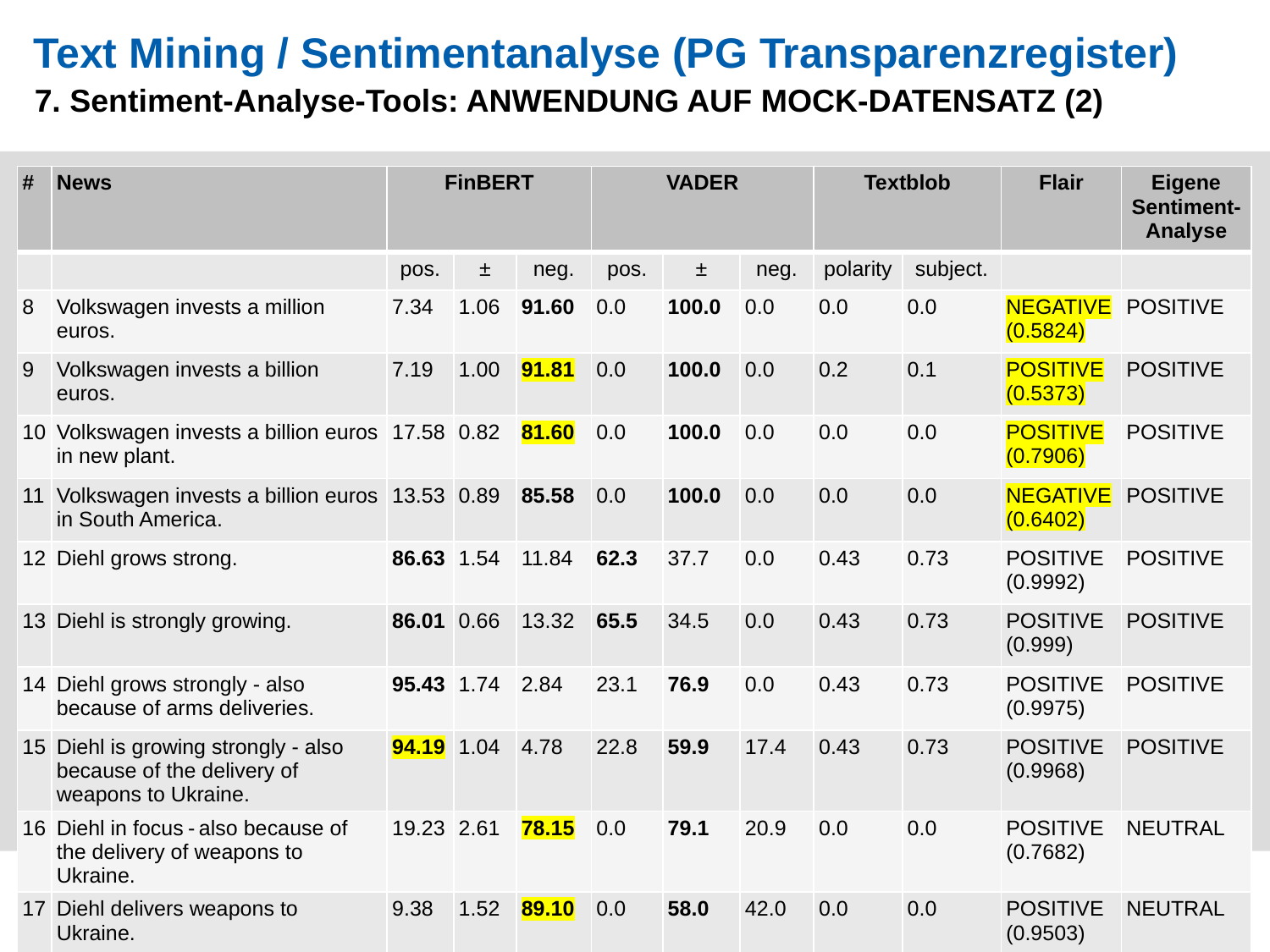

# Text Mining / Sentimentanalyse (PG Transparenzregister)
7. Sentiment-Analyse-Tools: ANWENDUNG AUF MOCK-DATENSATZ (2)
| # | News | FinBERT |  |  | VADER |  |  | Textblob | Textblob | Flair | Eigene Sentiment-Analyse |
| --- | --- | --- | --- | --- | --- | --- | --- | --- | --- | --- | --- |
|  |  | pos. | ± | neg. | pos. | ± | neg. | polarity | subject. |  |  |
| 8 | Volkswagen invests a million euros. | 7.34 | 1.06 | 91.60 | 0.0 | 100.0 | 0.0 | 0.0 | 0.0 | NEGATIVE (0.5824) | POSITIVE |
| 9 | Volkswagen invests a billion euros. | 7.19 | 1.00 | 91.81 | 0.0 | 100.0 | 0.0 | 0.2 | 0.1 | POSITIVE (0.5373) | POSITIVE |
| 10 | Volkswagen invests a billion euros in new plant. | 17.58 | 0.82 | 81.60 | 0.0 | 100.0 | 0.0 | 0.0 | 0.0 | POSITIVE (0.7906) | POSITIVE |
| 11 | Volkswagen invests a billion euros in South America. | 13.53 | 0.89 | 85.58 | 0.0 | 100.0 | 0.0 | 0.0 | 0.0 | NEGATIVE (0.6402) | POSITIVE |
| 12 | Diehl grows strong. | 86.63 | 1.54 | 11.84 | 62.3 | 37.7 | 0.0 | 0.43 | 0.73 | POSITIVE (0.9992) | POSITIVE |
| 13 | Diehl is strongly growing. | 86.01 | 0.66 | 13.32 | 65.5 | 34.5 | 0.0 | 0.43 | 0.73 | POSITIVE (0.999) | POSITIVE |
| 14 | Diehl grows strongly - also because of arms deliveries. | 95.43 | 1.74 | 2.84 | 23.1 | 76.9 | 0.0 | 0.43 | 0.73 | POSITIVE (0.9975) | POSITIVE |
| 15 | Diehl is growing strongly - also because of the delivery of weapons to Ukraine. | 94.19 | 1.04 | 4.78 | 22.8 | 59.9 | 17.4 | 0.43 | 0.73 | POSITIVE (0.9968) | POSITIVE |
| 16 | Diehl in focus - also because of the delivery of weapons to Ukraine. | 19.23 | 2.61 | 78.15 | 0.0 | 79.1 | 20.9 | 0.0 | 0.0 | POSITIVE (0.7682) | NEUTRAL |
| 17 | Diehl delivers weapons to Ukraine. | 9.38 | 1.52 | 89.10 | 0.0 | 58.0 | 42.0 | 0.0 | 0.0 | POSITIVE (0.9503) | NEUTRAL |

Dr. Sascha Shuxia Zhu (06.07.2023)